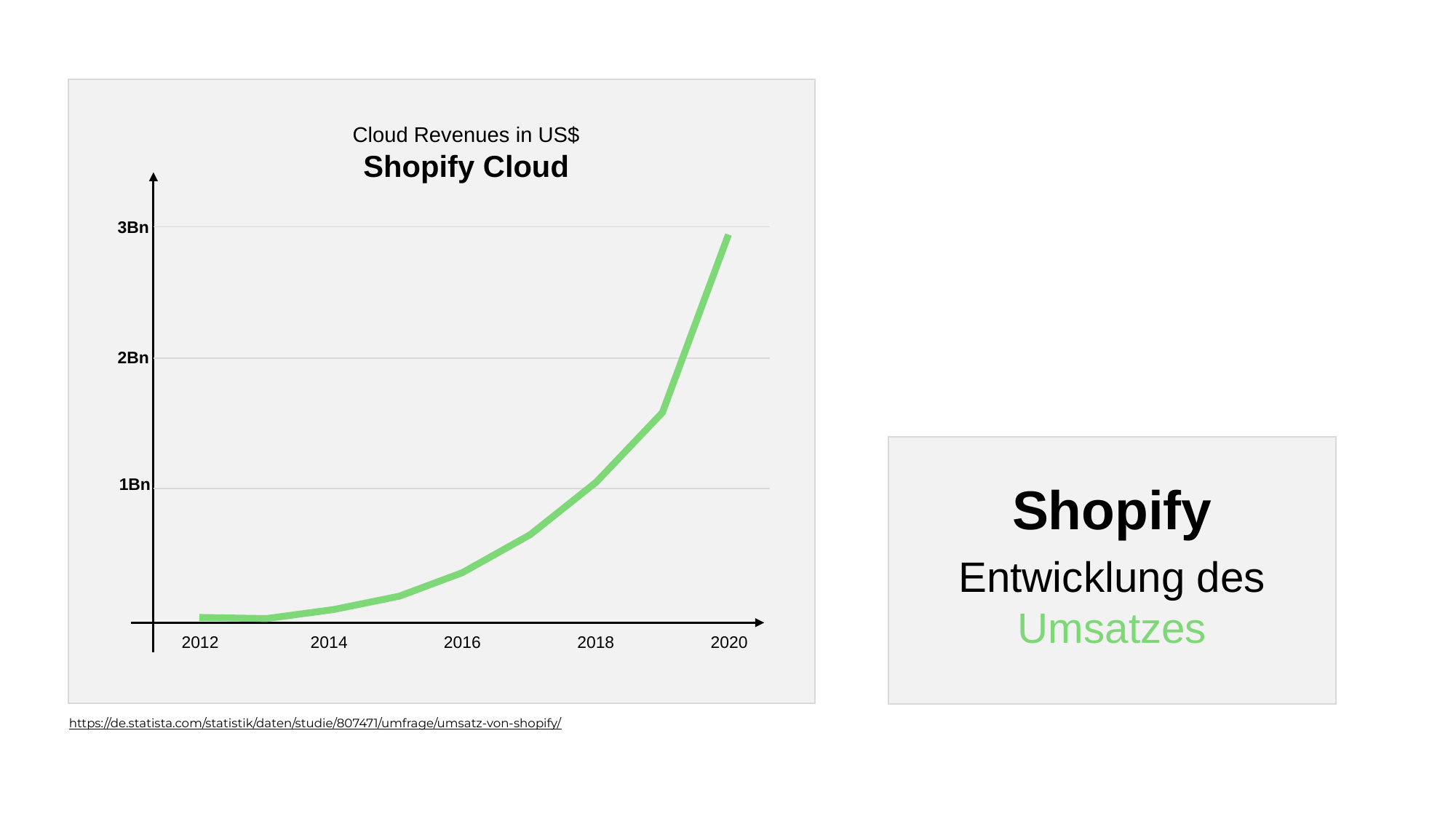

Cloud Revenues in US$
Shopify Cloud
3Bn
2Bn
1Bn
2012
2014
2016
2018
2020

Shopify
Entwicklung des Umsatzes
https://de.statista.com/statistik/daten/studie/807471/umfrage/umsatz-von-shopify/